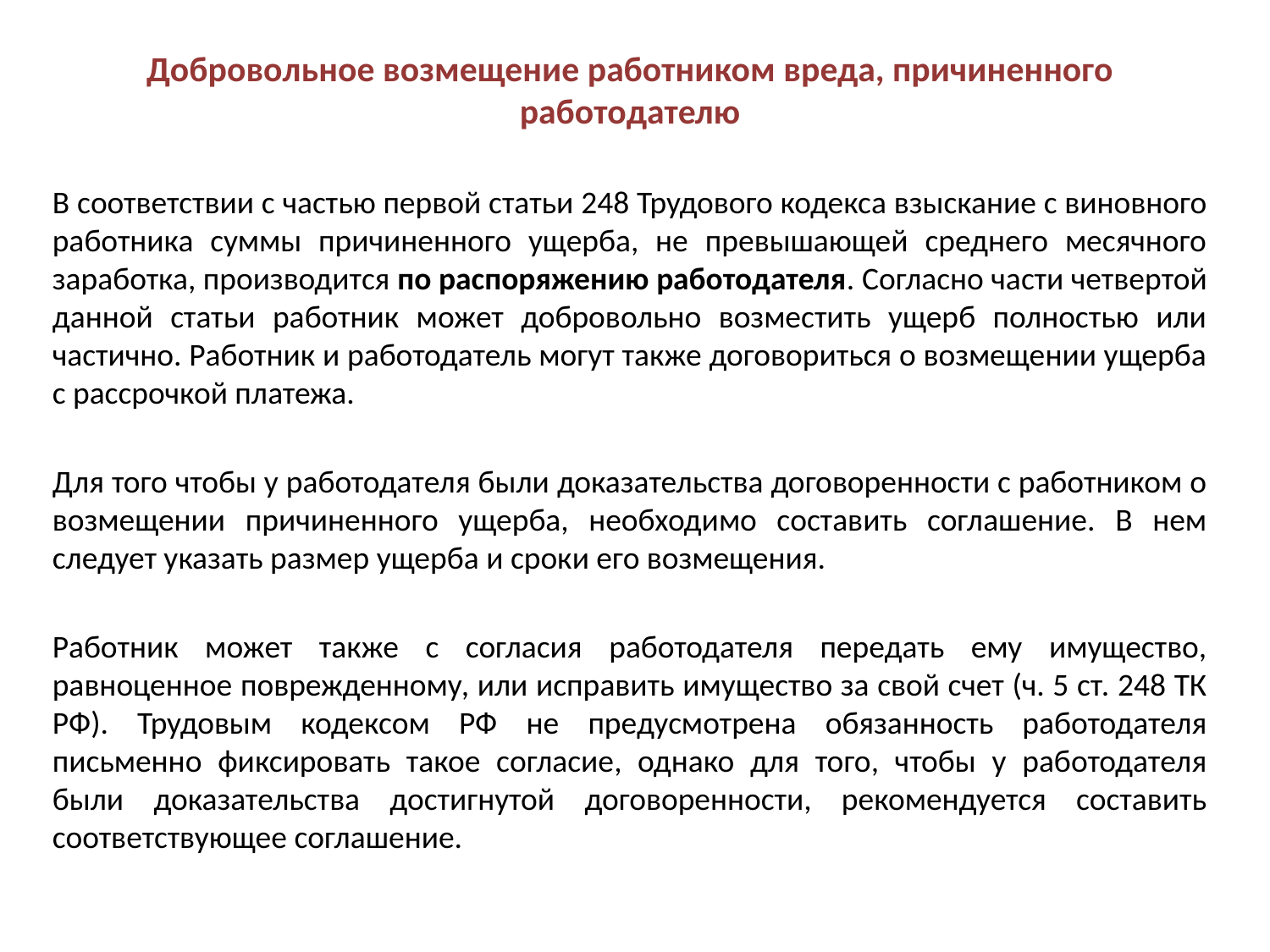

Добровольное возмещение работником вреда, причиненного работодателю

В соответствии с частью первой статьи 248 Трудового кодекса взыскание с виновного работника суммы причиненного ущерба, не превышающей среднего месячного заработка, производится по распоряжению работодателя. Согласно части четвертой данной статьи работник может добровольно возместить ущерб полностью или частично. Работник и работодатель могут также договориться о возмещении ущерба с рассрочкой платежа.

Для того чтобы у работодателя были доказательства договоренности с работником о возмещении причиненного ущерба, необходимо составить соглашение. В нем следует указать размер ущерба и сроки его возмещения.

Работник может также с согласия работодателя передать ему имущество, равноценное поврежденному, или исправить имущество за свой счет (ч. 5 ст. 248 ТК РФ). Трудовым кодексом РФ не предусмотрена обязанность работодателя письменно фиксировать такое согласие, однако для того, чтобы у работодателя были доказательства достигнутой договоренности, рекомендуется составить соответствующее соглашение.